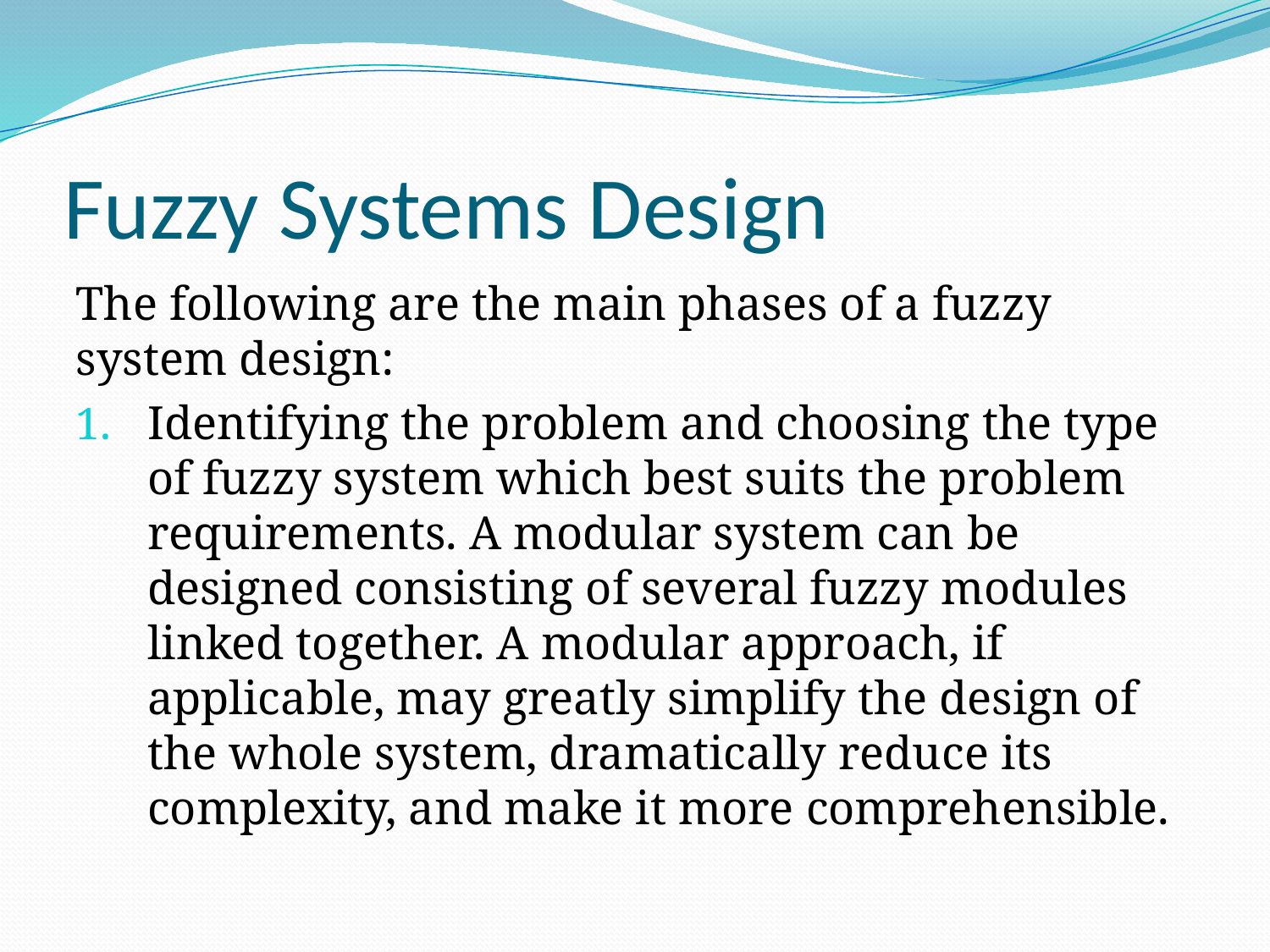

# Fuzzy Systems Design
The following are the main phases of a fuzzy system design:
Identifying the problem and choosing the type of fuzzy system which best suits the problem requirements. A modular system can be designed consisting of several fuzzy modules linked together. A modular approach, if applicable, may greatly simplify the design of the whole system, dramatically reduce its complexity, and make it more comprehensible.